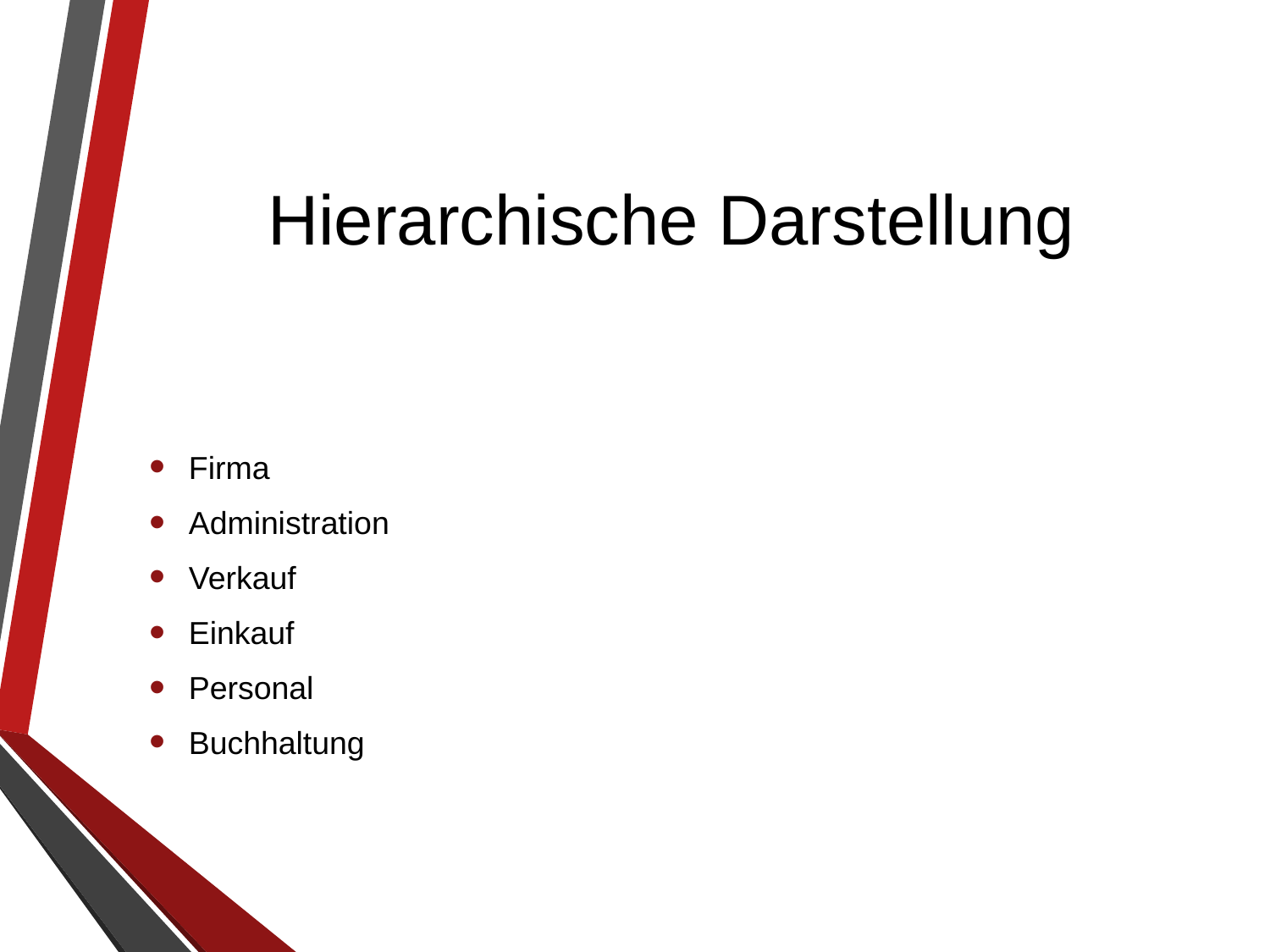

# Hierarchische Darstellung
Firma
Administration
Verkauf
Einkauf
Personal
Buchhaltung